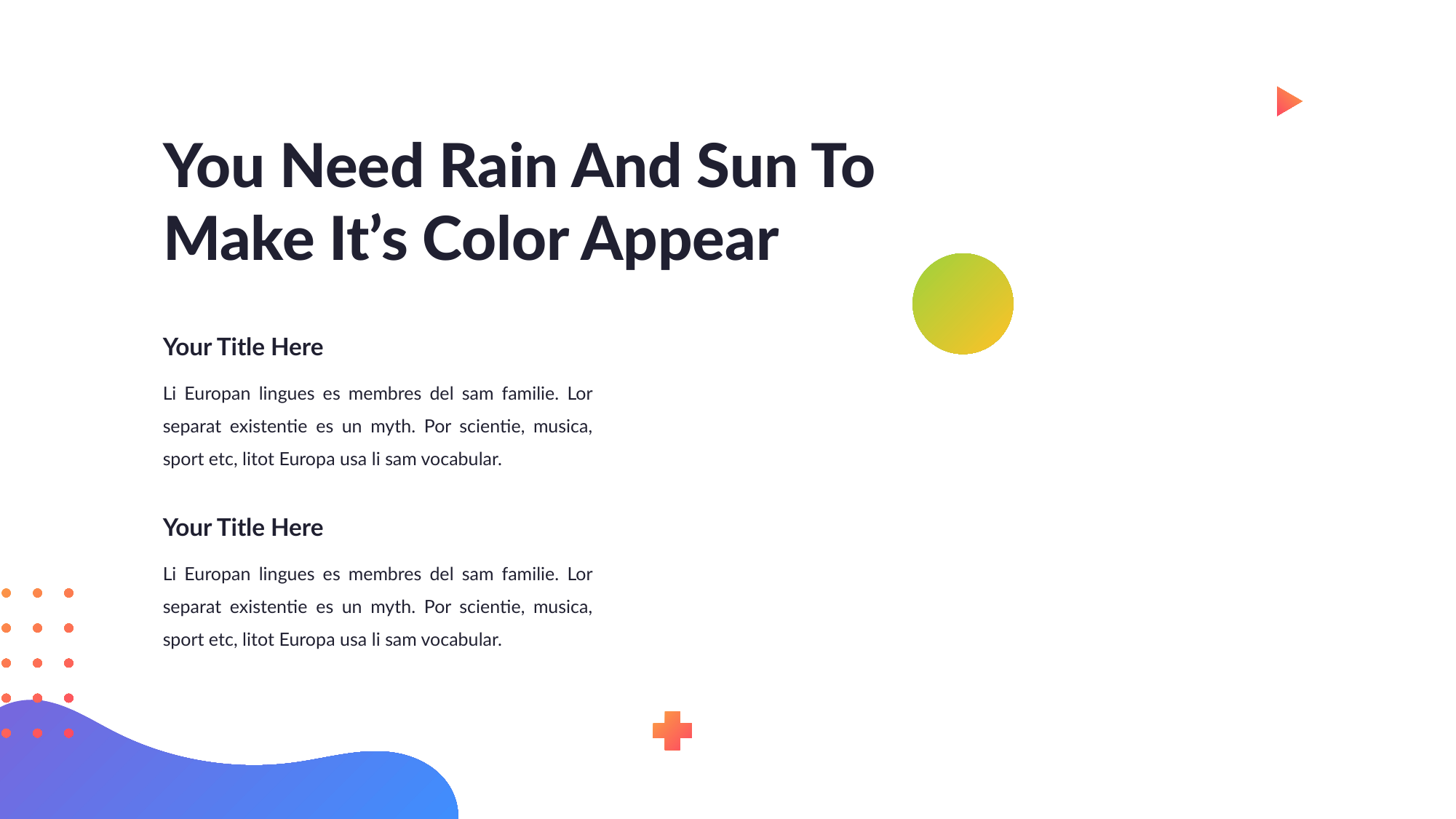

You Need Rain And Sun To Make It’s Color Appear

Your Title Here
Li Europan lingues es membres del sam familie. Lor separat existentie es un myth. Por scientie, musica, sport etc, litot Europa usa li sam vocabular.
Your Title Here
Li Europan lingues es membres del sam familie. Lor separat existentie es un myth. Por scientie, musica, sport etc, litot Europa usa li sam vocabular.